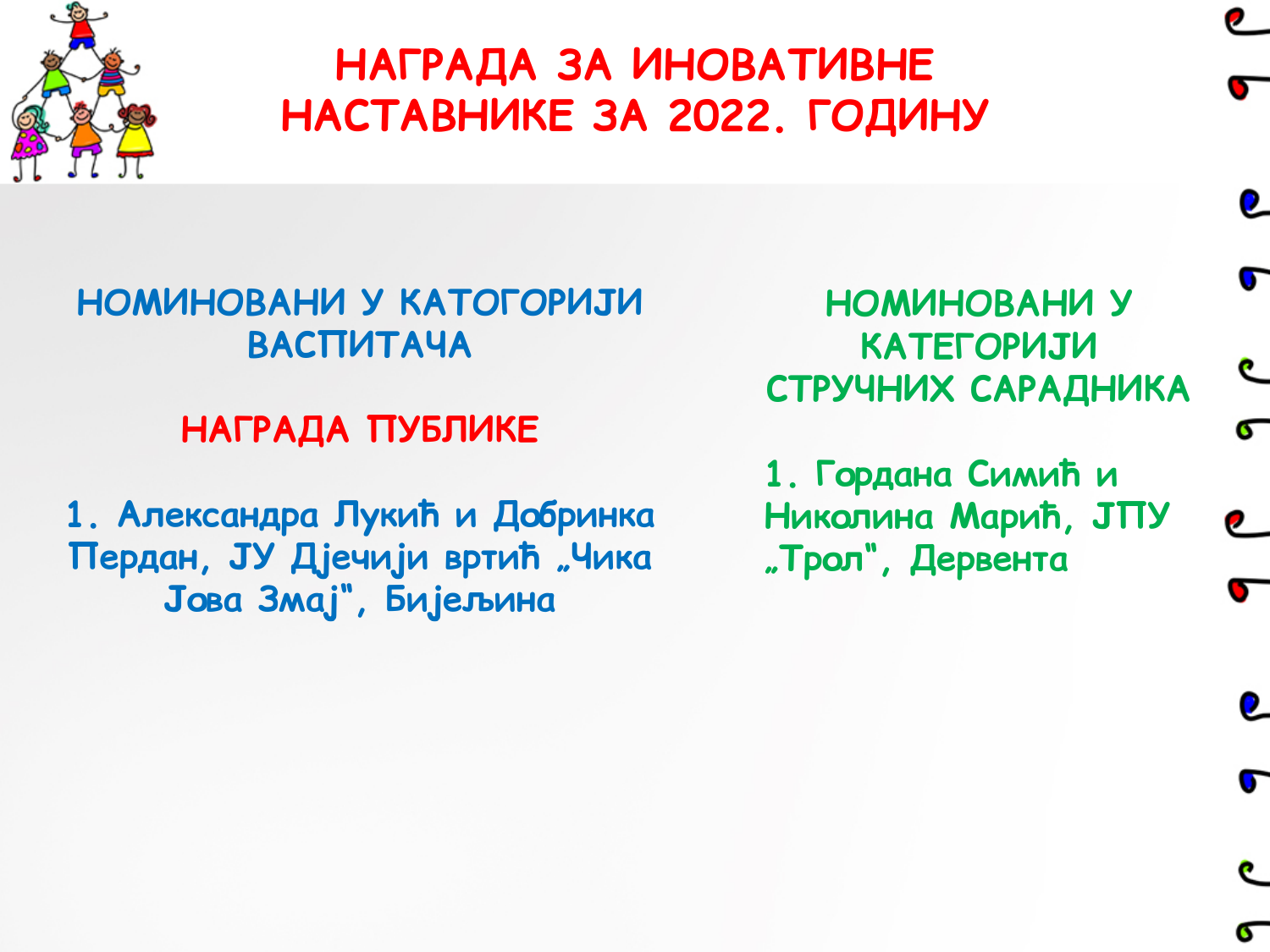

НАГРАДА ЗА ИНОВАТИВНЕ НАСТАВНИКЕ ЗА 2022. ГОДИНУ
НОМИНОВАНИ У КАТЕГОРИЈИ СТРУЧНИХ САРАДНИКА

1. Гордана Симић и Николина Марић, ЈПУ „Трол“, Дервента
# НОМИНОВАНИ У КАТОГОРИЈИ ВАСПИТАЧА НАГРАДА ПУБЛИКЕ 1. Александра Лукић и Добринка Пердан, ЈУ Дјечији вртић „Чика Јова Змај“, Бијељина